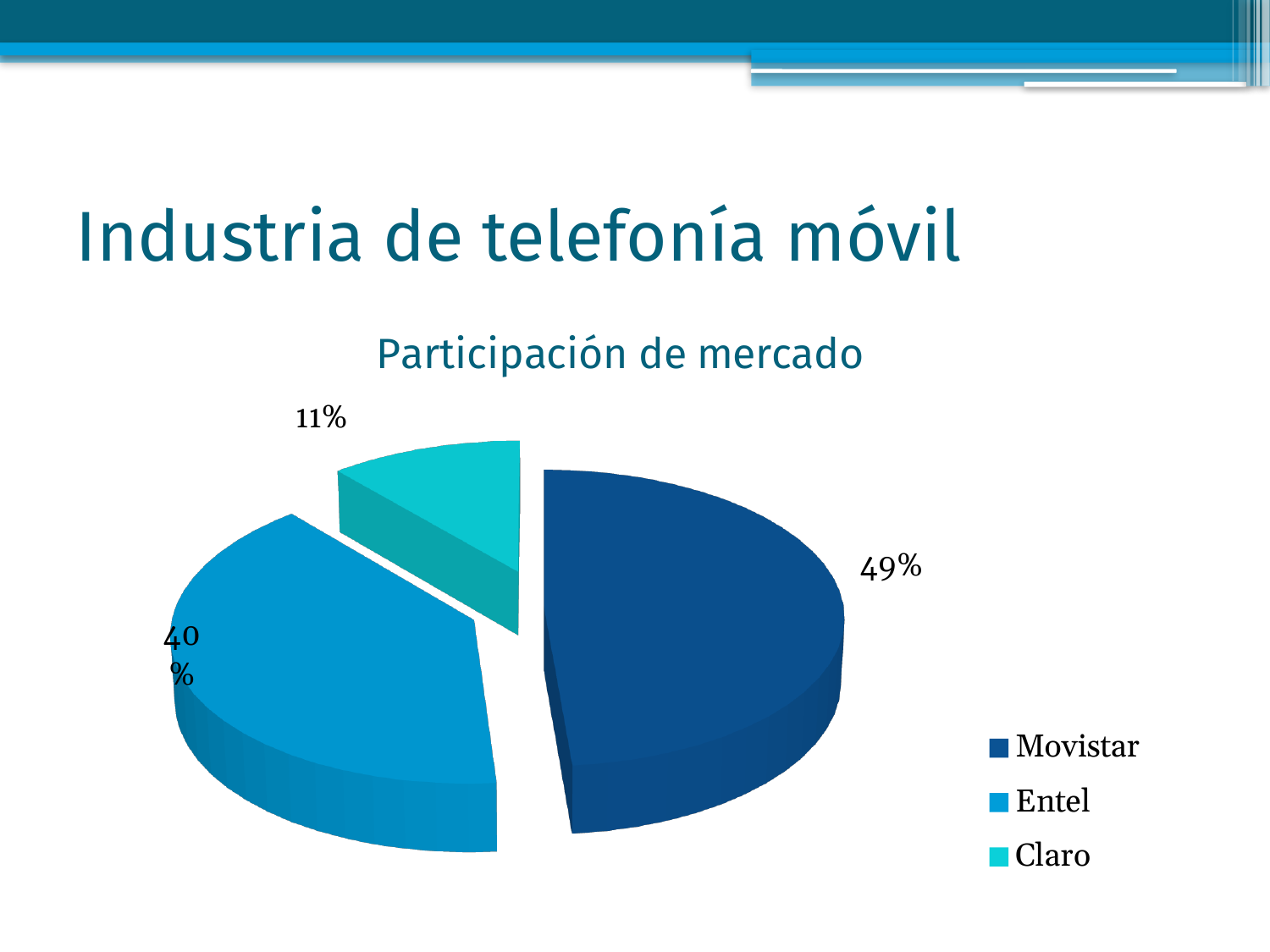

# Industria de telefonía móvil

[unsupported chart]